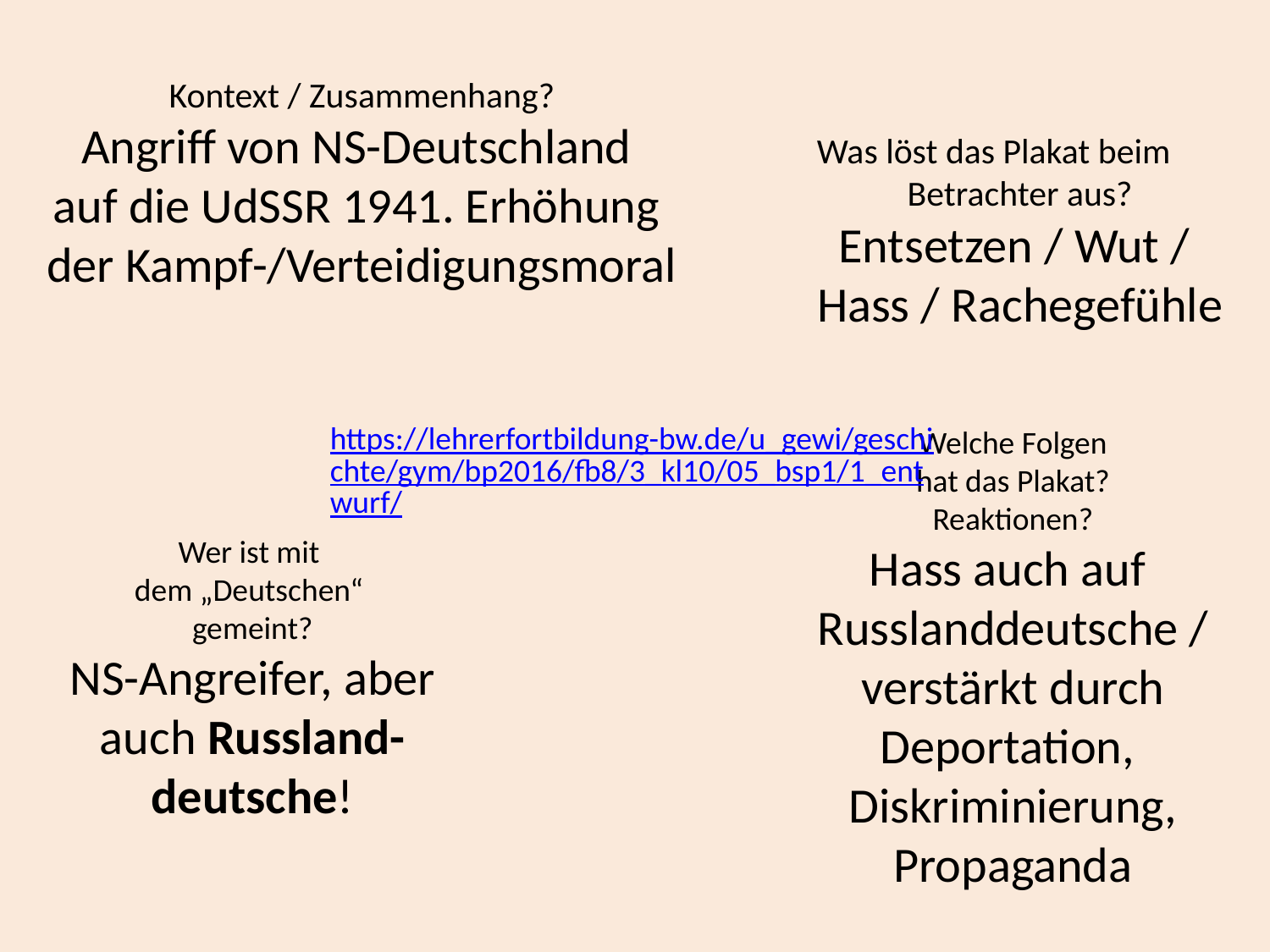

Kontext / Zusammenhang?
Angriff von NS-Deutschland
auf die UdSSR 1941. Erhöhung
der Kampf-/Verteidigungsmoral
Was löst das Plakat beim
Betrachter aus?
Entsetzen / Wut /
Hass / Rachegefühle
https://lehrerfortbildung-bw.de/u_gewi/geschichte/gym/bp2016/fb8/3_kl10/05_bsp1/1_entwurf/
Welche Folgen
hat das Plakat?
Reaktionen?
Hass auch auf
Russlanddeutsche /
verstärkt durch
Deportation,
Diskriminierung,
Propaganda
Wer ist mit
dem „Deutschen“
gemeint?
NS-Angreifer, aber
auch Russland-
deutsche!